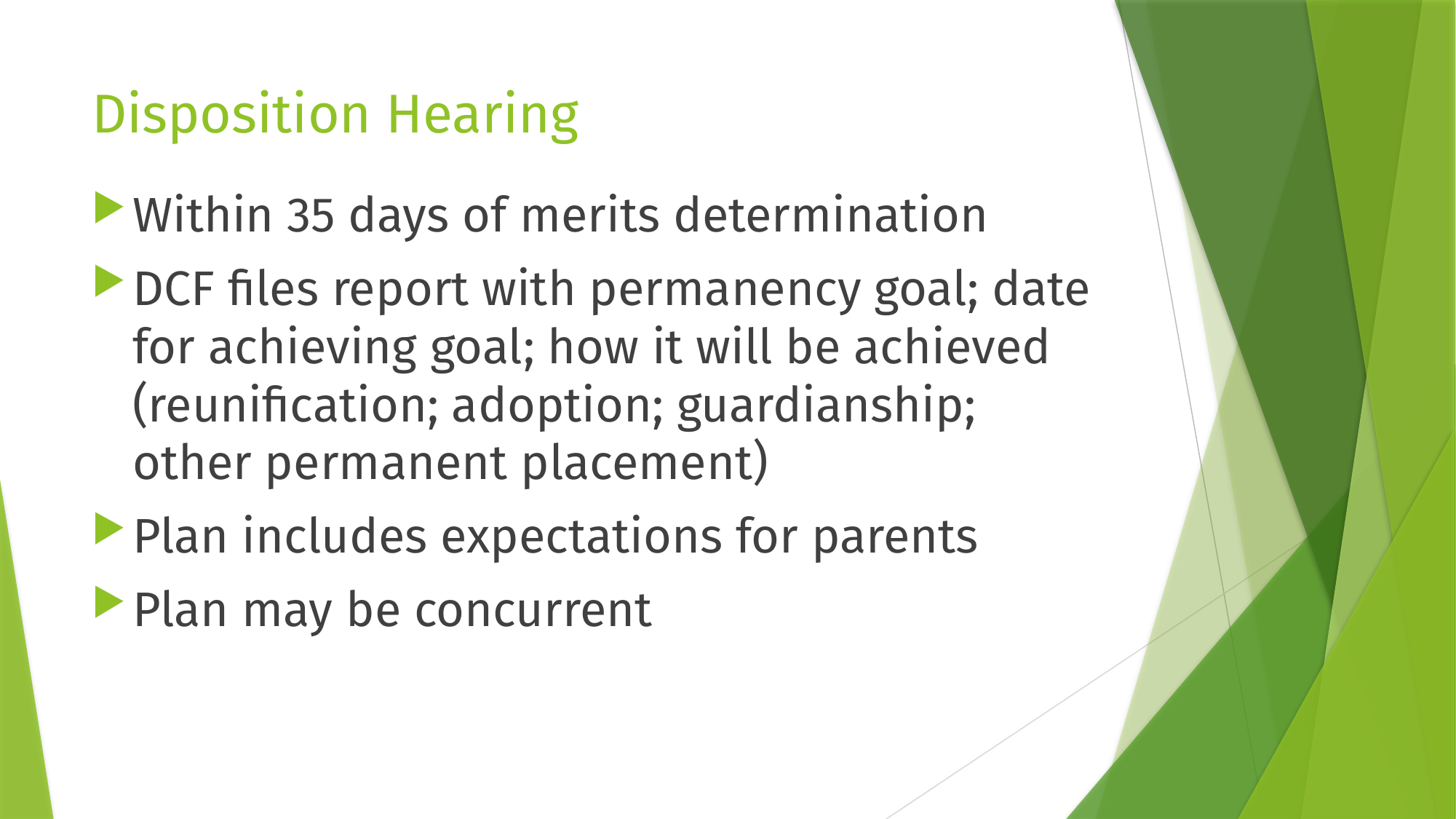

# Disposition Hearing
Within 35 days of merits determination
DCF files report with permanency goal; date for achieving goal; how it will be achieved (reunification; adoption; guardianship; other permanent placement)
Plan includes expectations for parents
Plan may be concurrent